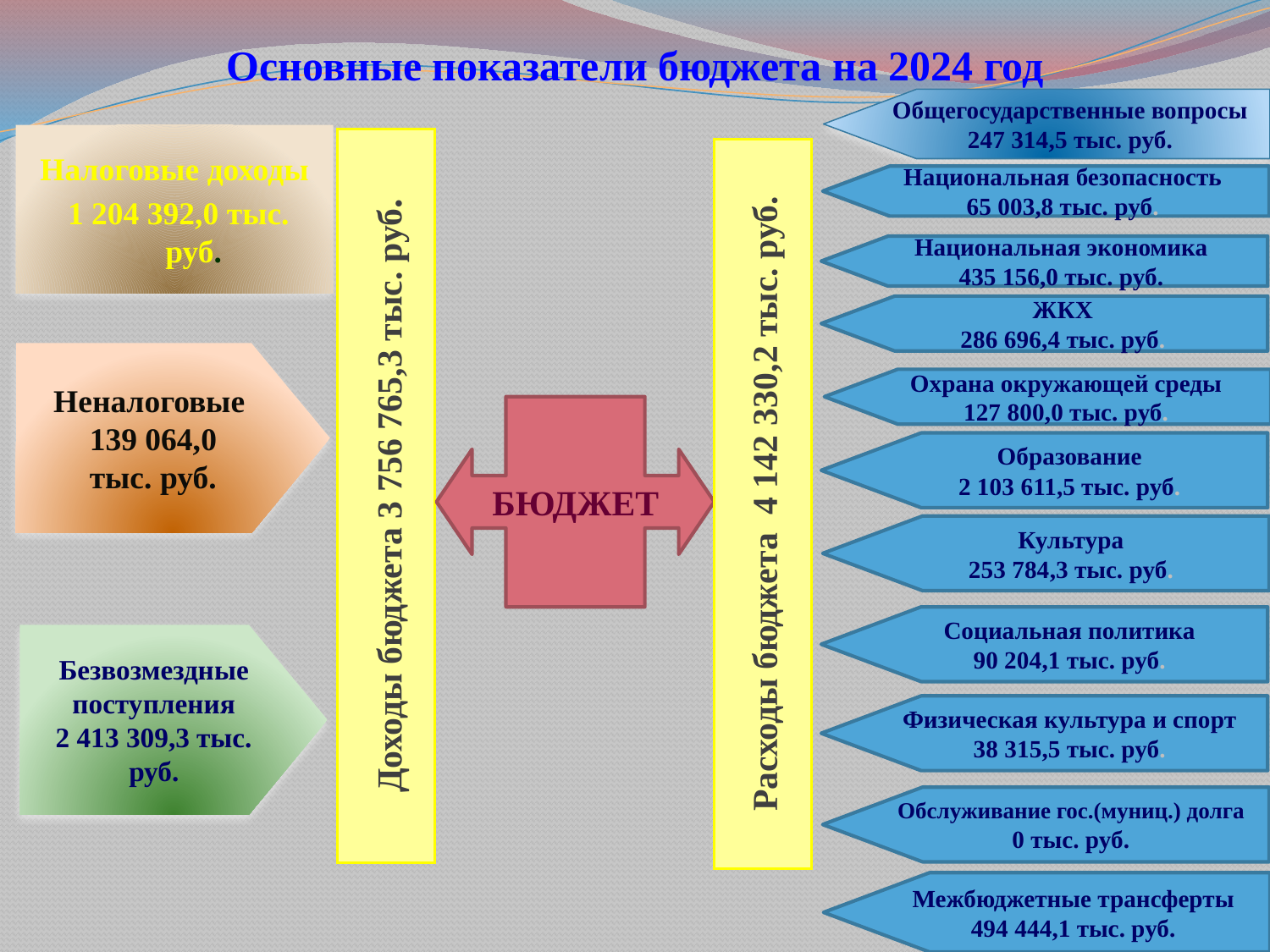

# Основные показатели бюджета на 2024 год
Общегосударственные вопросы
247 314,5 тыс. руб.
Налоговые доходы
 1 204 392,0 тыс. руб.
Доходы бюджета 3 756 765,3 тыс. руб.
Расходы бюджета  4 142 330,2 тыс. руб.
Национальная безопасность
65 003,8 тыс. руб.

Национальная экономика
435 156,0 тыс. руб.
.
ЖКХ
286 696,4 тыс. руб.
Неналоговые
139 064,0
тыс. руб.
БЮДЖЕТ
Охрана окружающей среды
127 800,0 тыс. руб.
Образование
2 103 611,5 тыс. руб.
Культура
253 784,3 тыс. руб.
Социальная политика
90 204,1 тыс. руб.
Безвозмездные поступления
2 413 309,3 тыс. руб.
Физическая культура и спорт
38 315,5 тыс. руб.
Обслуживание гос.(муниц.) долга
0 тыс. руб.
Межбюджетные трансферты
494 444,1 тыс. руб.